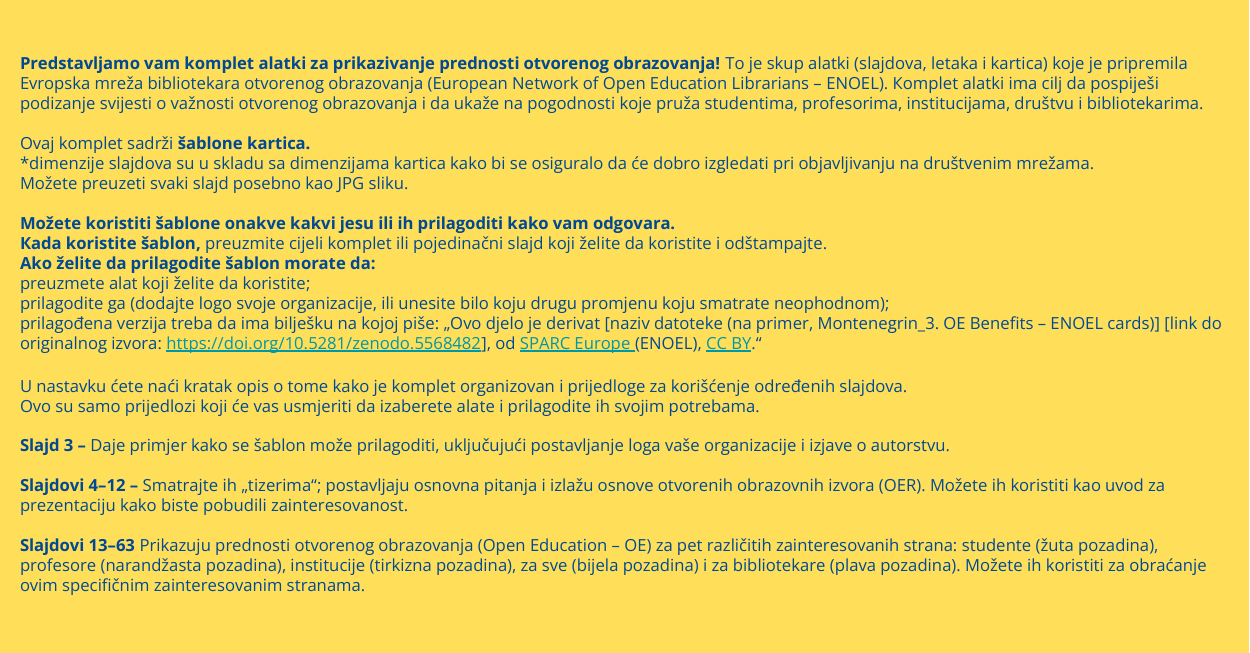

Predstavljamo vam komplet alatki za prikazivanje prednosti otvorenog obrazovanja! To je skup alatki (slajdova, letaka i kartica) koje je pripremila
Evropska mreža bibliotekara otvorenog obrazovanja (European Network of Open Education Librarians – ENOEL). Кomplet alatki ima cilj da pospiješi podizanje svijesti o važnosti otvorenog obrazovanja i da ukaže na pogodnosti koje pruža studentima, profesorima, institucijama, društvu i bibliotekarima.

Ovaj komplet sadrži šablone kartica.
*dimenzije slajdova su u skladu sa dimenzijama kartica kako bi se osiguralo da će dobro izgledati pri objavljivanju na društvenim mrežama.
Možete preuzeti svaki slajd posebno kao JPG sliku.

Možete koristiti šablone onakve kakvi jesu ili ih prilagoditi kako vam odgovara.
Кada koristite šablon, preuzmite cijeli komplet ili pojedinačni slajd koji želite da koristite i odštampajte.
Ako želite da prilagodite šablon morate da:
preuzmete alat koji želite da koristite;
prilagodite ga (dodajte logo svoje organizacije, ili unesite bilo koju drugu promjenu koju smatrate neophodnom);
prilagođena verzija treba da ima bilješku na kojoj piše: „Ovo djelo je derivat [naziv datoteke (na primer, Montenegrin_3. OE Benefits – ENOEL cards)] [link do originalnog izvora: https://doi.org/10.5281/zenodo.5568482], od SPARC Europe (ENOEL), CC BY.“

U nastavku ćete naći kratak opis o tome kako je komplet organizovan i prijedloge za korišćenje određenih slajdova.
Ovo su samo prijedlozi koji će vas usmjeriti da izaberete alate i prilagodite ih svojim potrebama.

Slajd 3 – Daje primjer kako se šablon može prilagoditi, uključujući postavljanje loga vaše organizacije i izjave o autorstvu.

Slajdovi 4–12 – Smatrajte ih „tizerima“; postavljaju osnovna pitanja i izlažu osnove otvorenih obrazovnih izvora (OER). Možete ih koristiti kao uvod za
prezentaciju kako biste pobudili zainteresovanost.

Slajdovi 13–63 Prikazuju prednosti otvorenog obrazovanja (Open Education – OE) za pet različitih zainteresovanih strana: studente (žuta pozadina), profesore (narandžasta pozadina), institucije (tirkizna pozadina), za sve (bijela pozadina) i za bibliotekare (plava pozadina). Možete ih koristiti za obraćanje ovim specifičnim zainteresovanim stranama.